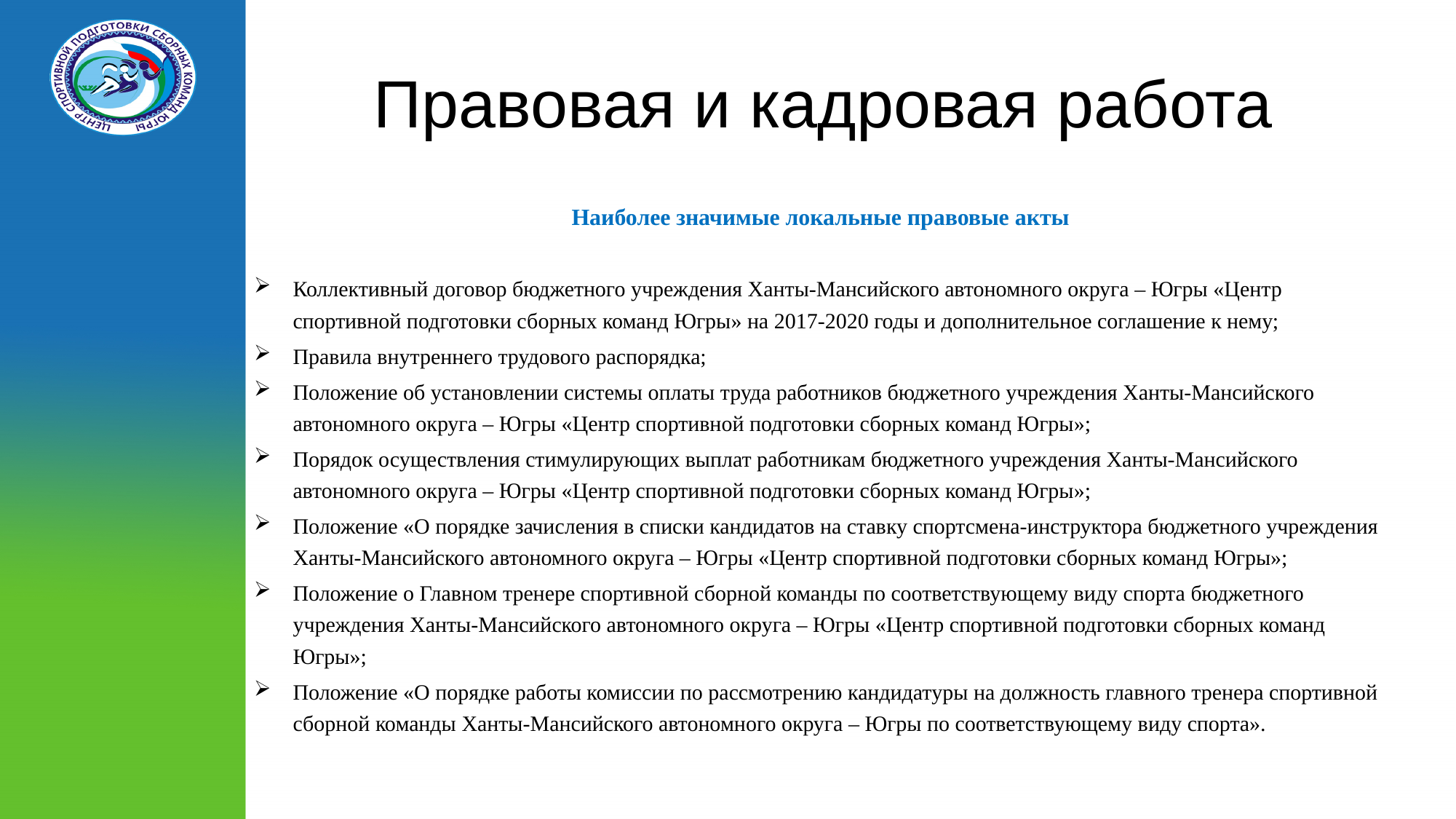

# Правовая и кадровая работа
Наиболее значимые локальные правовые акты

Коллективный договор бюджетного учреждения Ханты-Мансийского автономного округа – Югры «Центр спортивной подготовки сборных команд Югры» на 2017-2020 годы и дополнительное соглашение к нему;
Правила внутреннего трудового распорядка;
Положение об установлении системы оплаты труда работников бюджетного учреждения Ханты-Мансийского автономного округа – Югры «Центр спортивной подготовки сборных команд Югры»;
Порядок осуществления стимулирующих выплат работникам бюджетного учреждения Ханты-Мансийского автономного округа – Югры «Центр спортивной подготовки сборных команд Югры»;
Положение «О порядке зачисления в списки кандидатов на ставку спортсмена-инструктора бюджетного учреждения Ханты-Мансийского автономного округа – Югры «Центр спортивной подготовки сборных команд Югры»;
Положение о Главном тренере спортивной сборной команды по соответствующему виду спорта бюджетного учреждения Ханты-Мансийского автономного округа – Югры «Центр спортивной подготовки сборных команд Югры»;
Положение «О порядке работы комиссии по рассмотрению кандидатуры на должность главного тренера спортивной сборной команды Ханты-Мансийского автономного округа – Югры по соответствующему виду спорта».